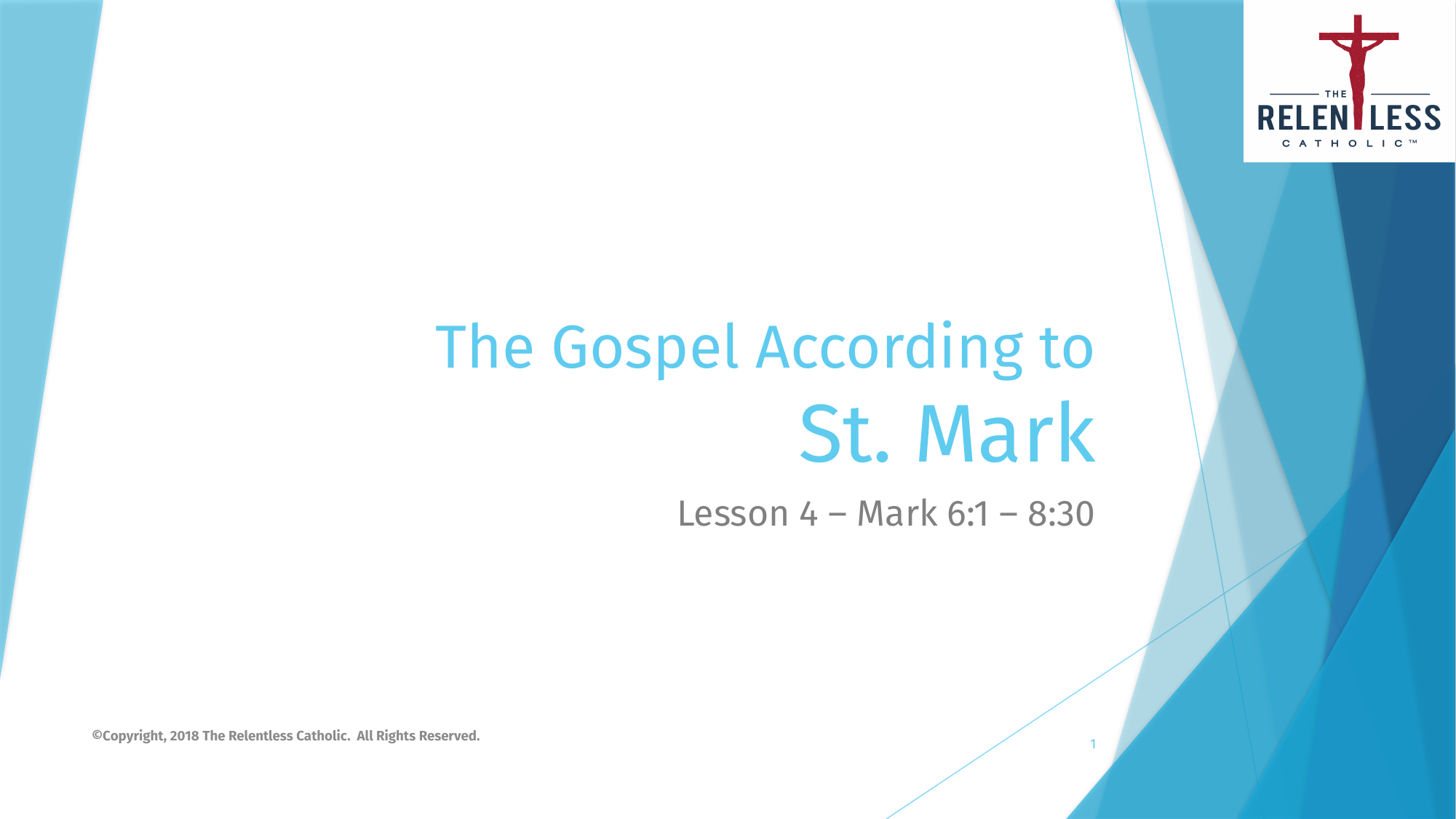

# The Gospel According to St. Mark
Lesson 4 – Mark 6:1 – 8:30
©Copyright, 2018 The Relentless Catholic.  All Rights Reserved.

1